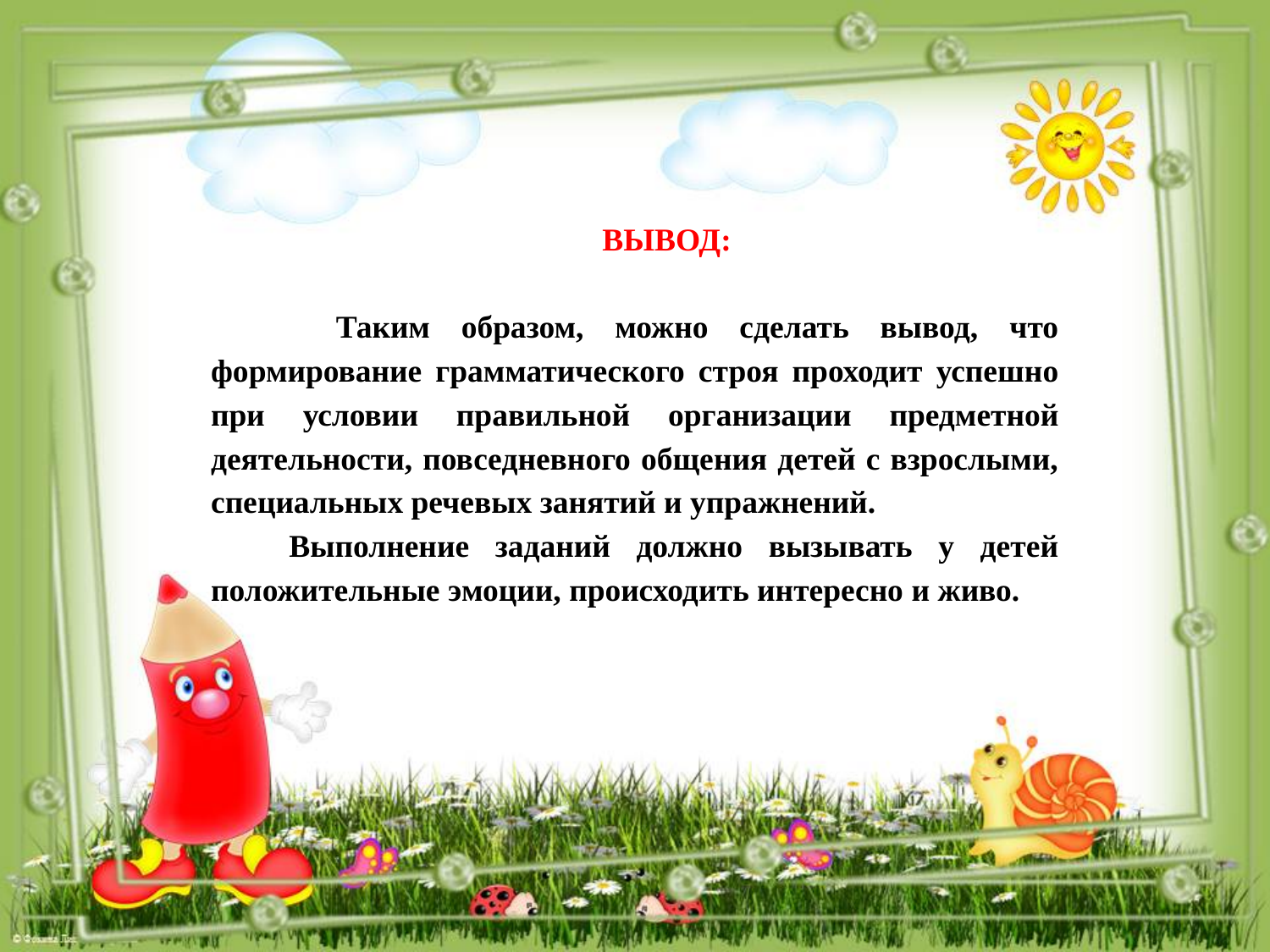

ВЫВОД:

    Таким образом, можно сделать вывод, что формирование грамматического строя проходит успешно при условии правильной организации предметной деятельности, повседневного общения детей с взрослыми, специальных речевых занятий и упражнений.
   Выполнение заданий должно вызывать у детей положительные эмоции, происходить интересно и живо.